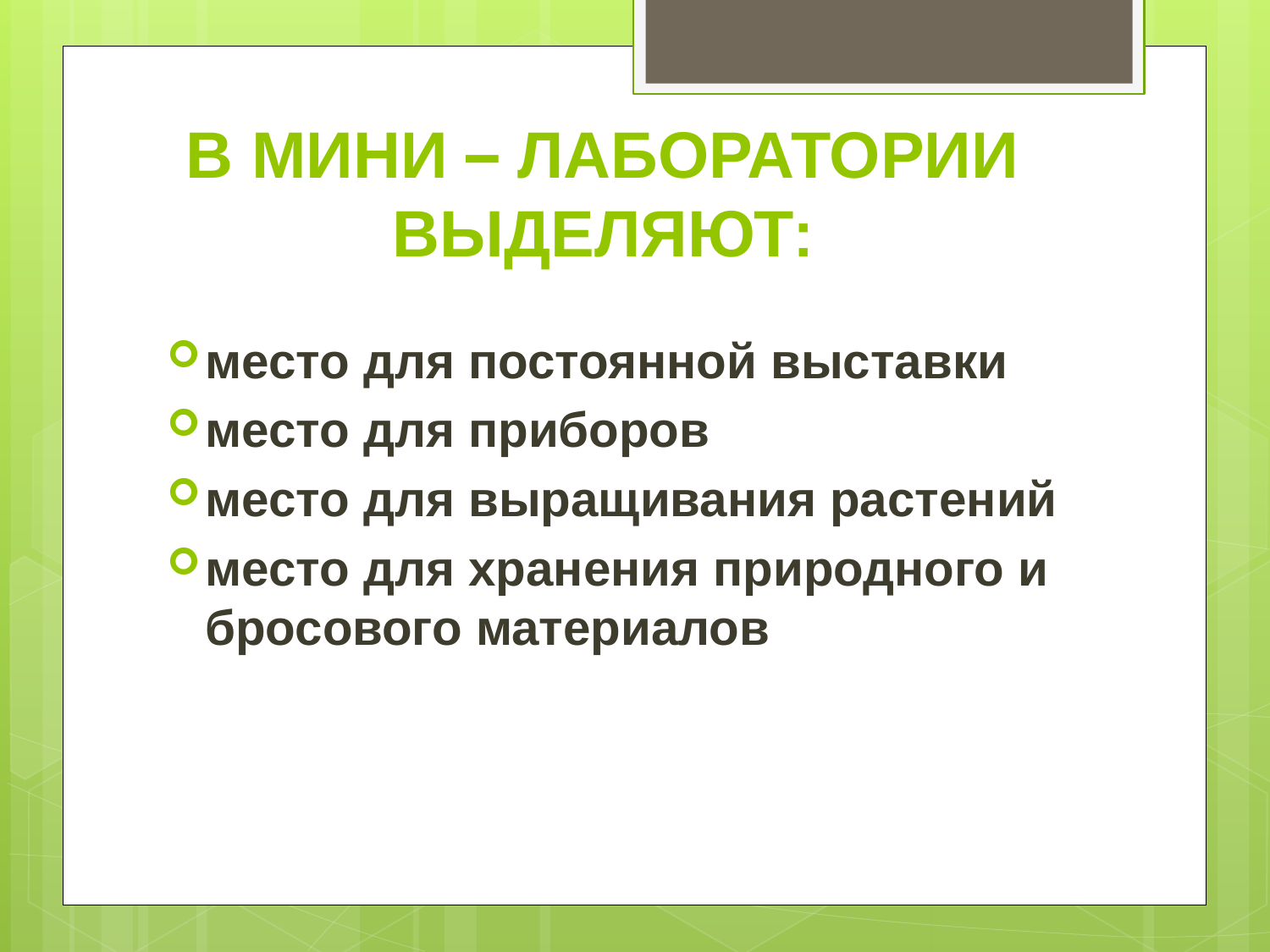

# В МИНИ – ЛАБОРАТОРИИ ВЫДЕЛЯЮТ:
место для постоянной выставки
место для приборов
место для выращивания растений
место для хранения природного и бросового материалов